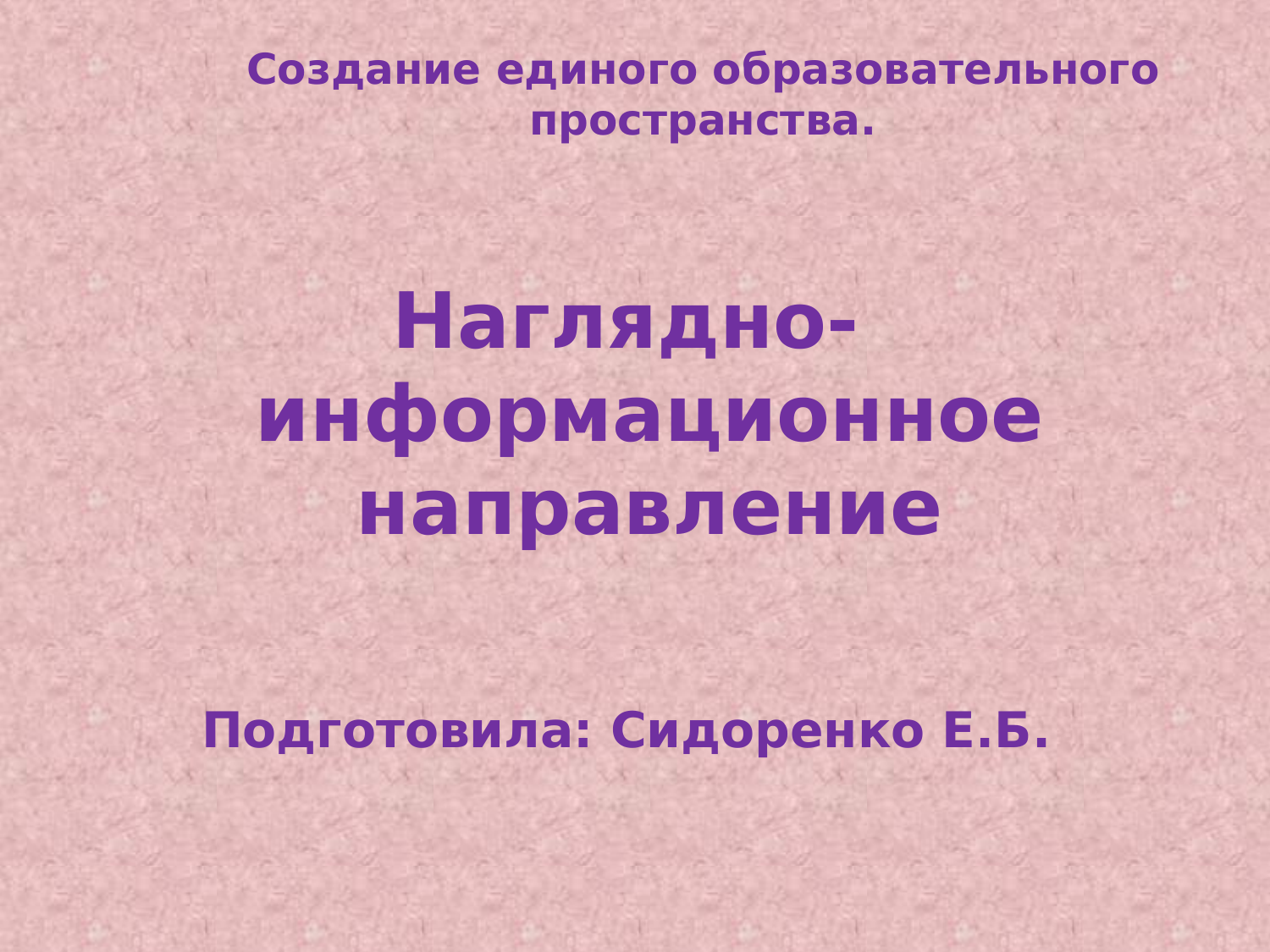

# Создание единого образовательного пространства.
Наглядно-информационное направление

Подготовила: Сидоренко Е.Б.